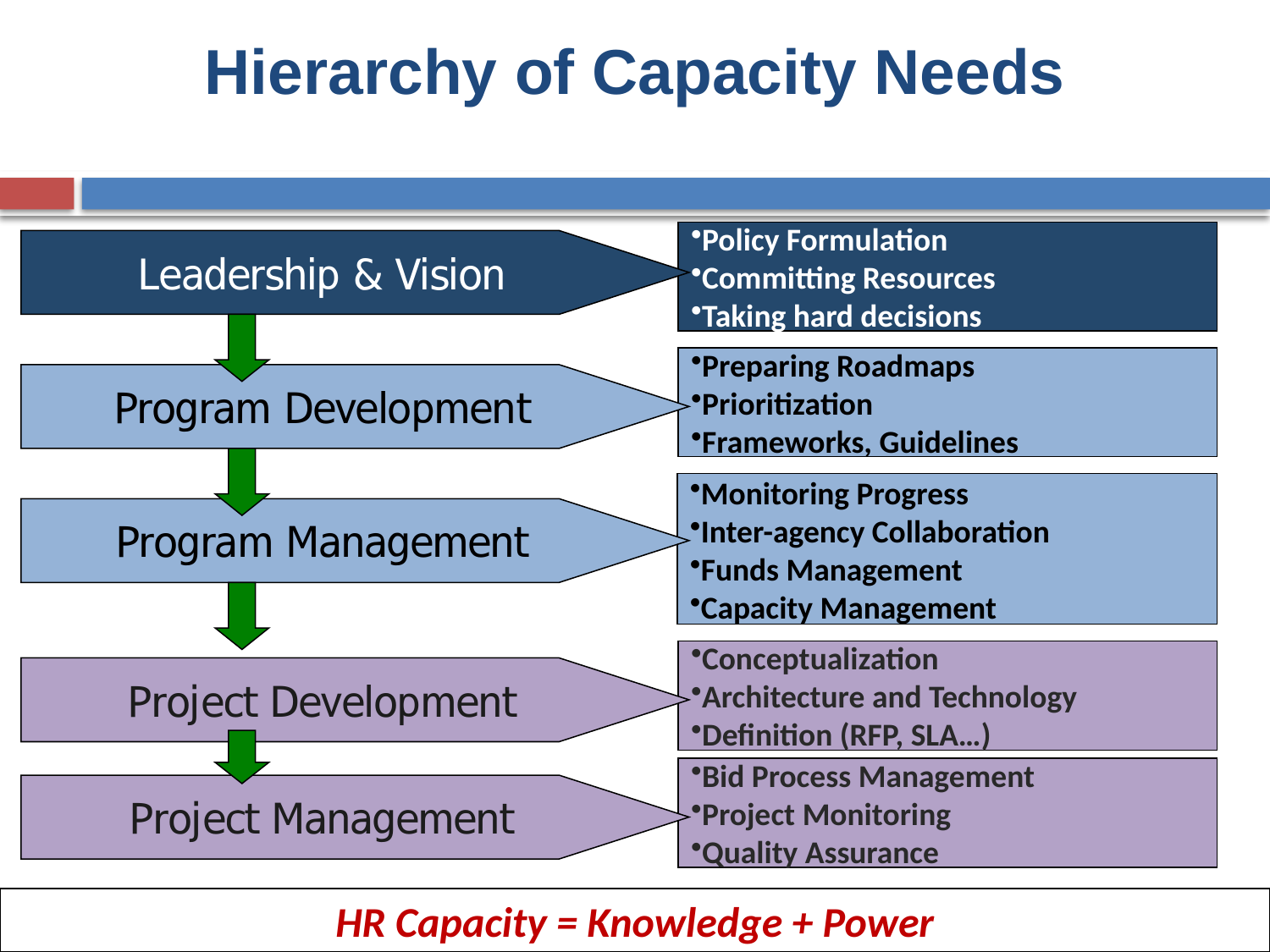

# Hierarchy of Capacity Needs

Policy Formulation
Committing Resources
Taking hard decisions

Leadership & Vision

Preparing Roadmaps
Prioritization
Frameworks, Guidelines

Program Development

Monitoring Progress
Inter-agency Collaboration
Funds Management
Capacity Management

Program Management

Conceptualization
Architecture and Technology
Definition (RFP, SLA…)

Project Development

Bid Process Management
Project Monitoring
Quality Assurance

Project Management
HR Capacity = Knowledge + Power